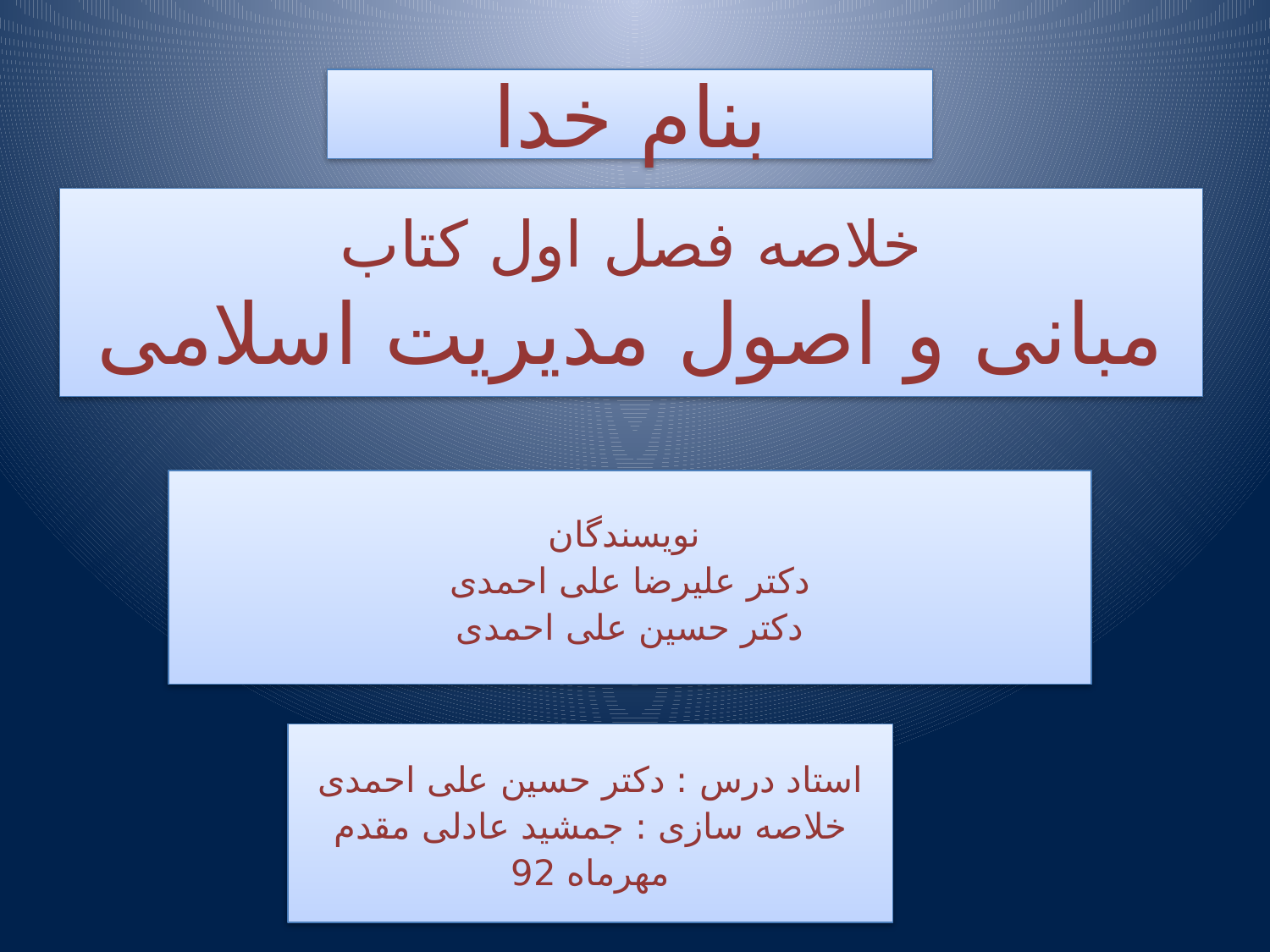

بنام خدا
# خلاصه فصل اول کتاب مبانی و اصول مدیریت اسلامی
نویسندگان
دکتر علیرضا علی احمدی
دکتر حسین علی احمدی
استاد درس : دکتر حسین علی احمدی
خلاصه سازی : جمشید عادلی مقدم
مهرماه 92